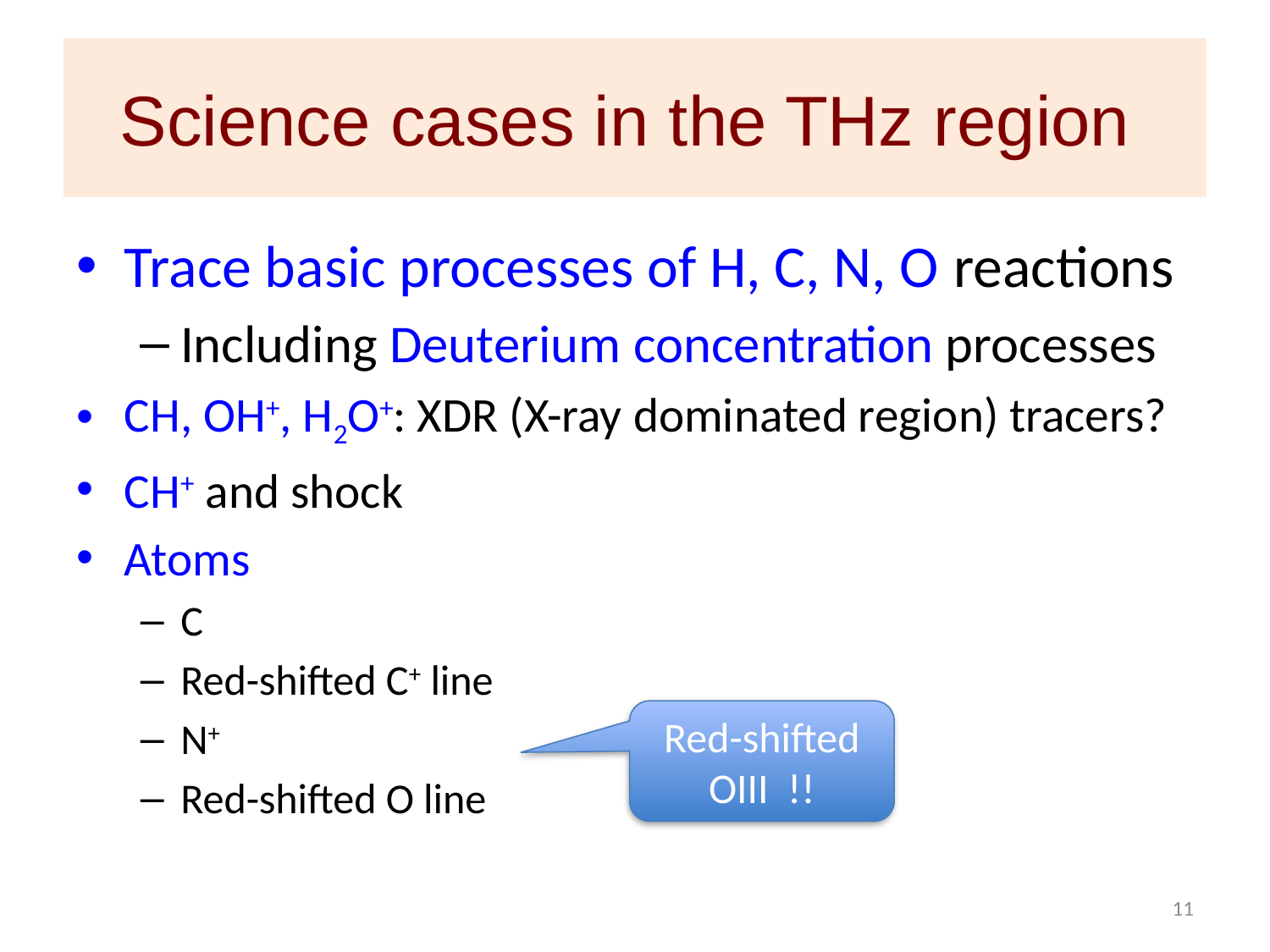

# Science cases in the THz region
Trace basic processes of H, C, N, O reactions
Including Deuterium concentration processes
CH, OH+, H2O+: XDR (X-ray dominated region) tracers?
CH+ and shock
Atoms
C
Red-shifted C+ line
N+
Red-shifted O line
Red-shifted OIII  !!
11